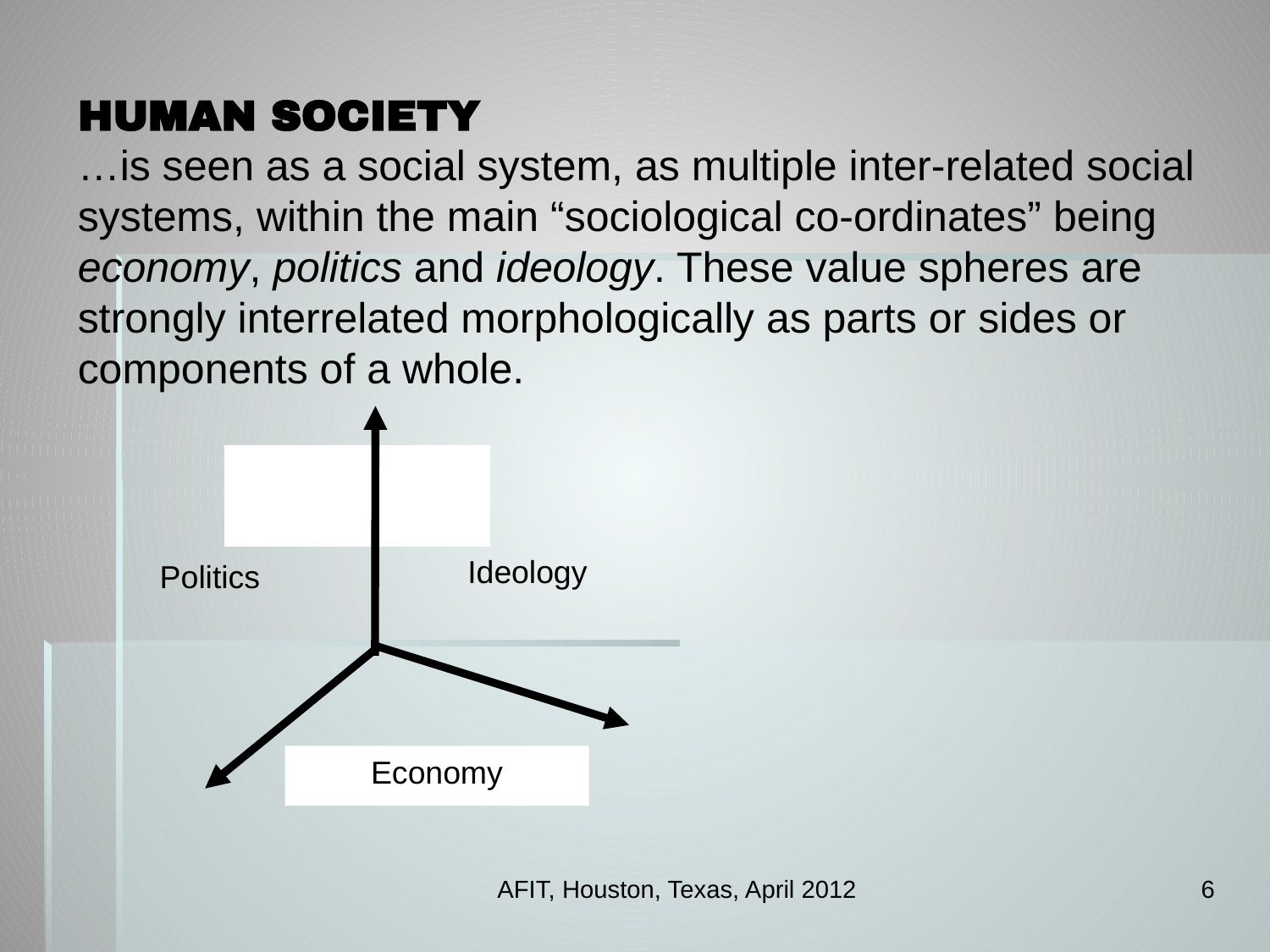

# HUMAN SOCIETY …is seen as a social system, as multiple inter-related social systems, within the main “sociological co-ordinates” being economy, politics and ideology. These value spheres are strongly interrelated morphologically as parts or sides or components of a whole.

Politics
Ideology

Economy
Politics
AFIT, Houston, Texas, April 2012
6